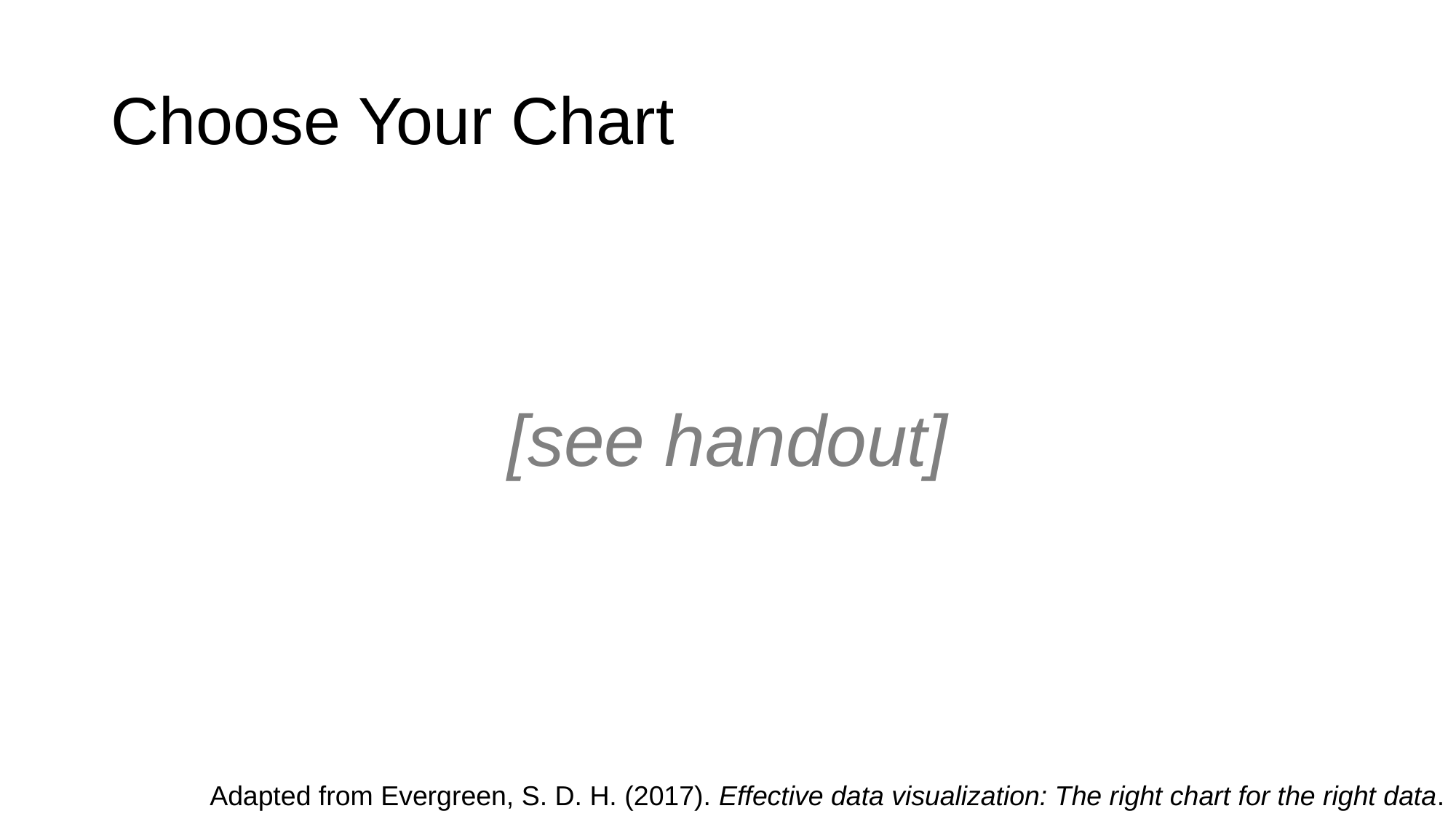

# Choose Your Chart
[see handout]
Adapted from Evergreen, S. D. H. (2017). Effective data visualization: The right chart for the right data.